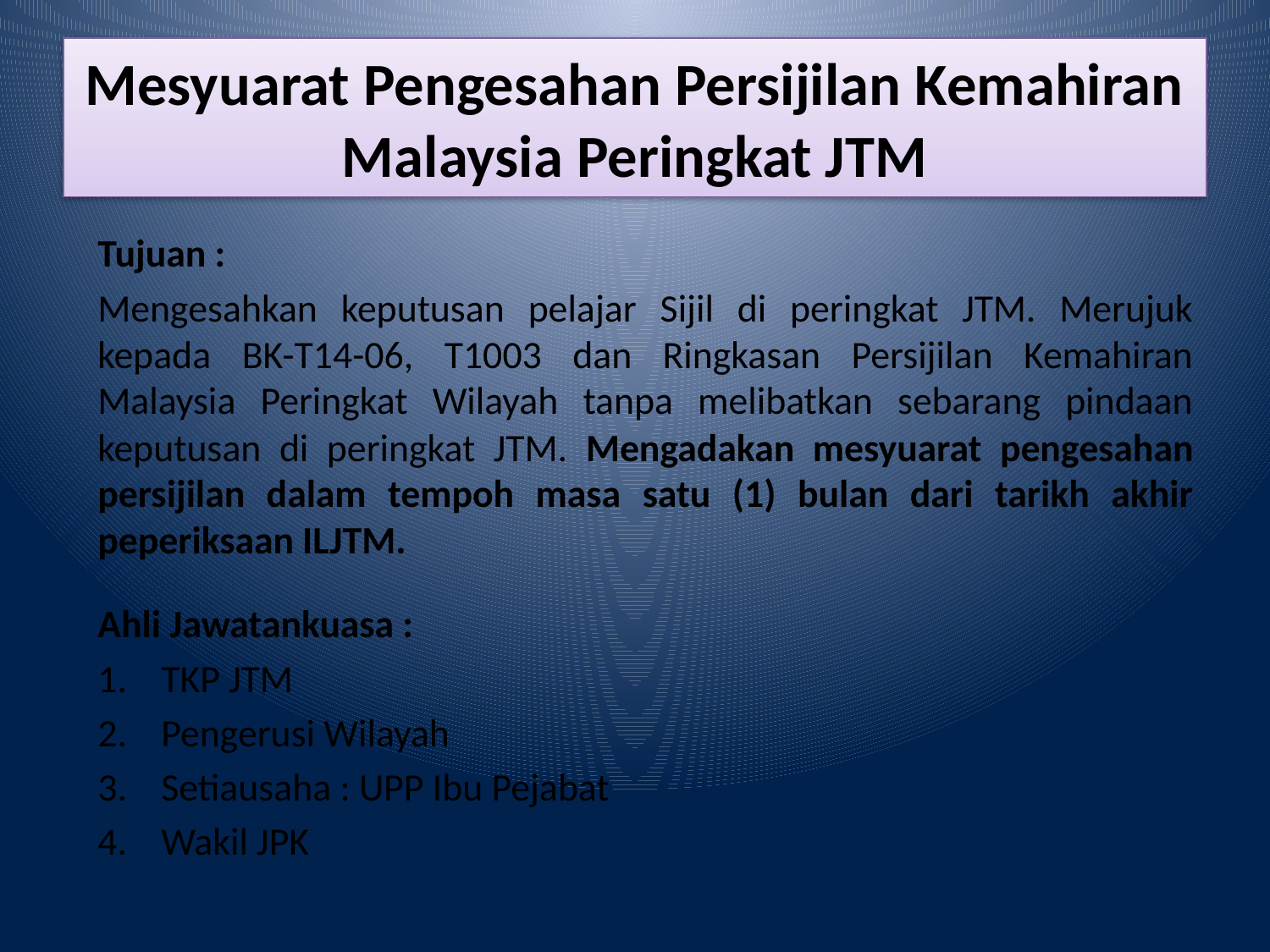

# Mesyuarat Pengesahan Persijilan Kemahiran Malaysia Peringkat JTM
Tujuan :
Mengesahkan keputusan pelajar Sijil di peringkat JTM. Merujuk kepada BK-T14-06, T1003 dan Ringkasan Persijilan Kemahiran Malaysia Peringkat Wilayah tanpa melibatkan sebarang pindaan keputusan di peringkat JTM. Mengadakan mesyuarat pengesahan persijilan dalam tempoh masa satu (1) bulan dari tarikh akhir peperiksaan ILJTM.

Ahli Jawatankuasa :
TKP JTM
Pengerusi Wilayah
Setiausaha : UPP Ibu Pejabat
Wakil JPK